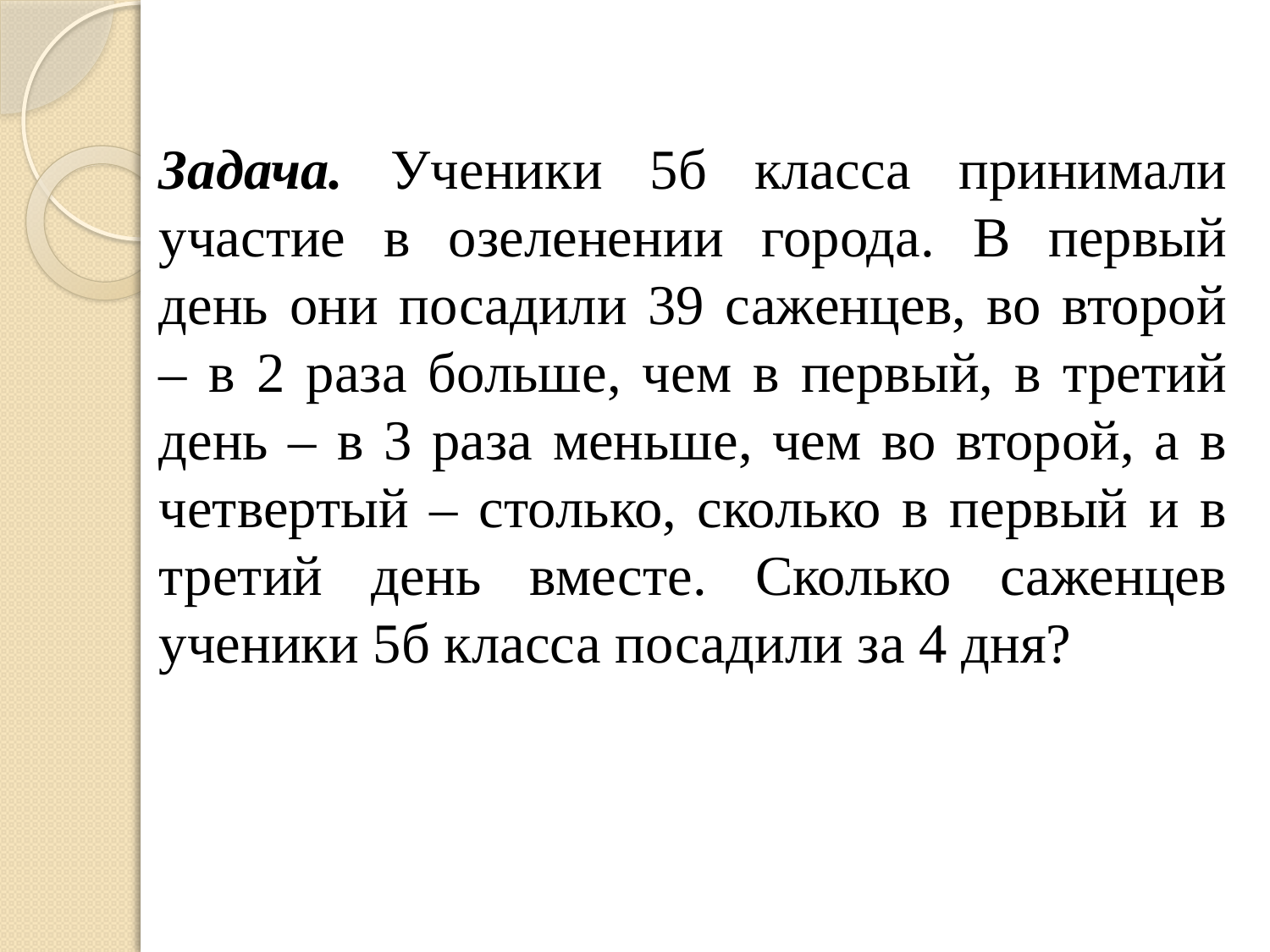

Задача. Ученики 5б класса принимали участие в озеленении города. В первый день они посадили 39 саженцев, во второй – в 2 раза больше, чем в первый, в третий день – в 3 раза меньше, чем во второй, а в четвертый – столько, сколько в первый и в третий день вместе. Сколько саженцев ученики 5б класса посадили за 4 дня?